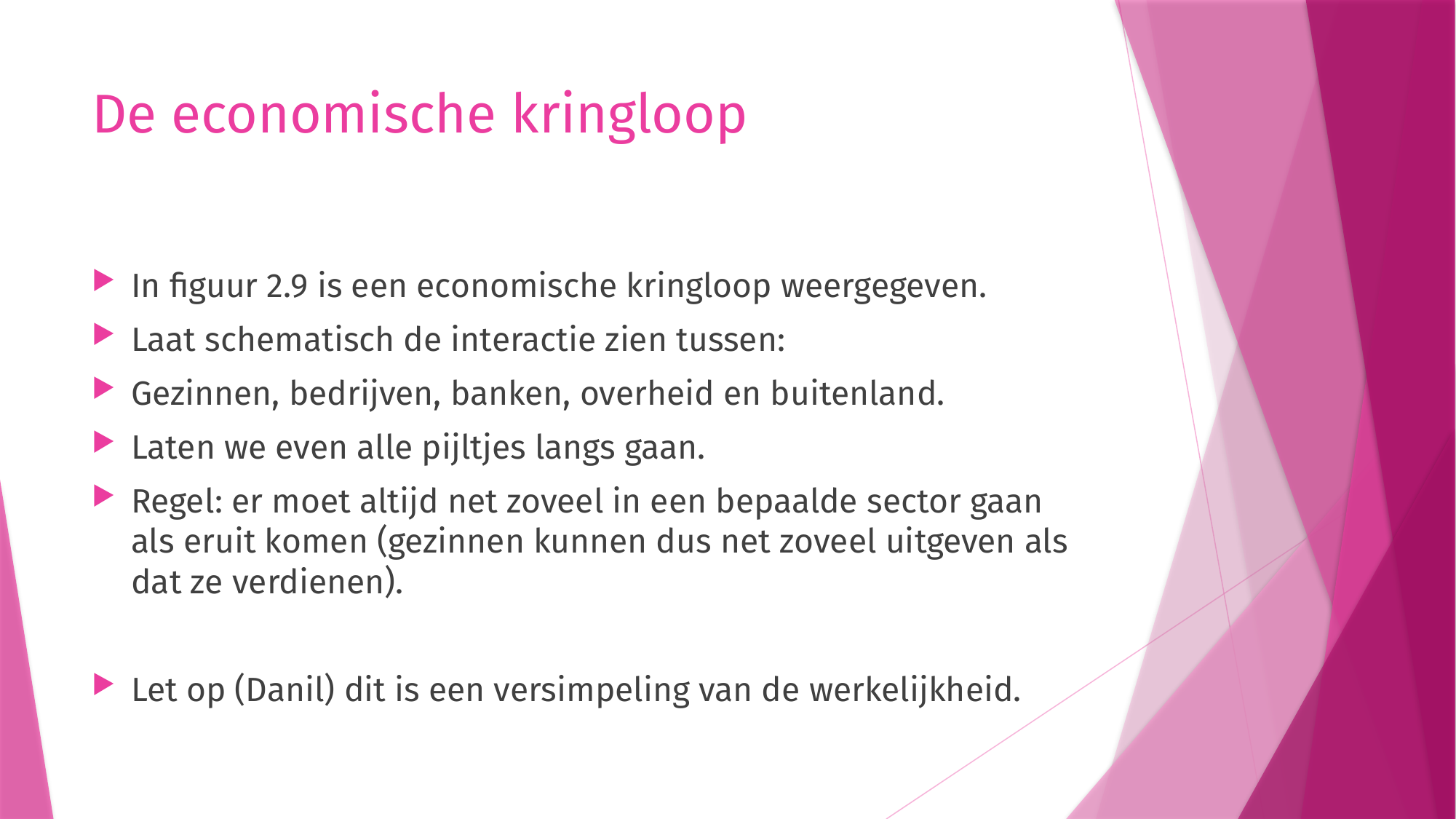

# De economische kringloop
In figuur 2.9 is een economische kringloop weergegeven.
Laat schematisch de interactie zien tussen:
Gezinnen, bedrijven, banken, overheid en buitenland.
Laten we even alle pijltjes langs gaan.
Regel: er moet altijd net zoveel in een bepaalde sector gaan als eruit komen (gezinnen kunnen dus net zoveel uitgeven als dat ze verdienen).

Let op (Danil) dit is een versimpeling van de werkelijkheid.